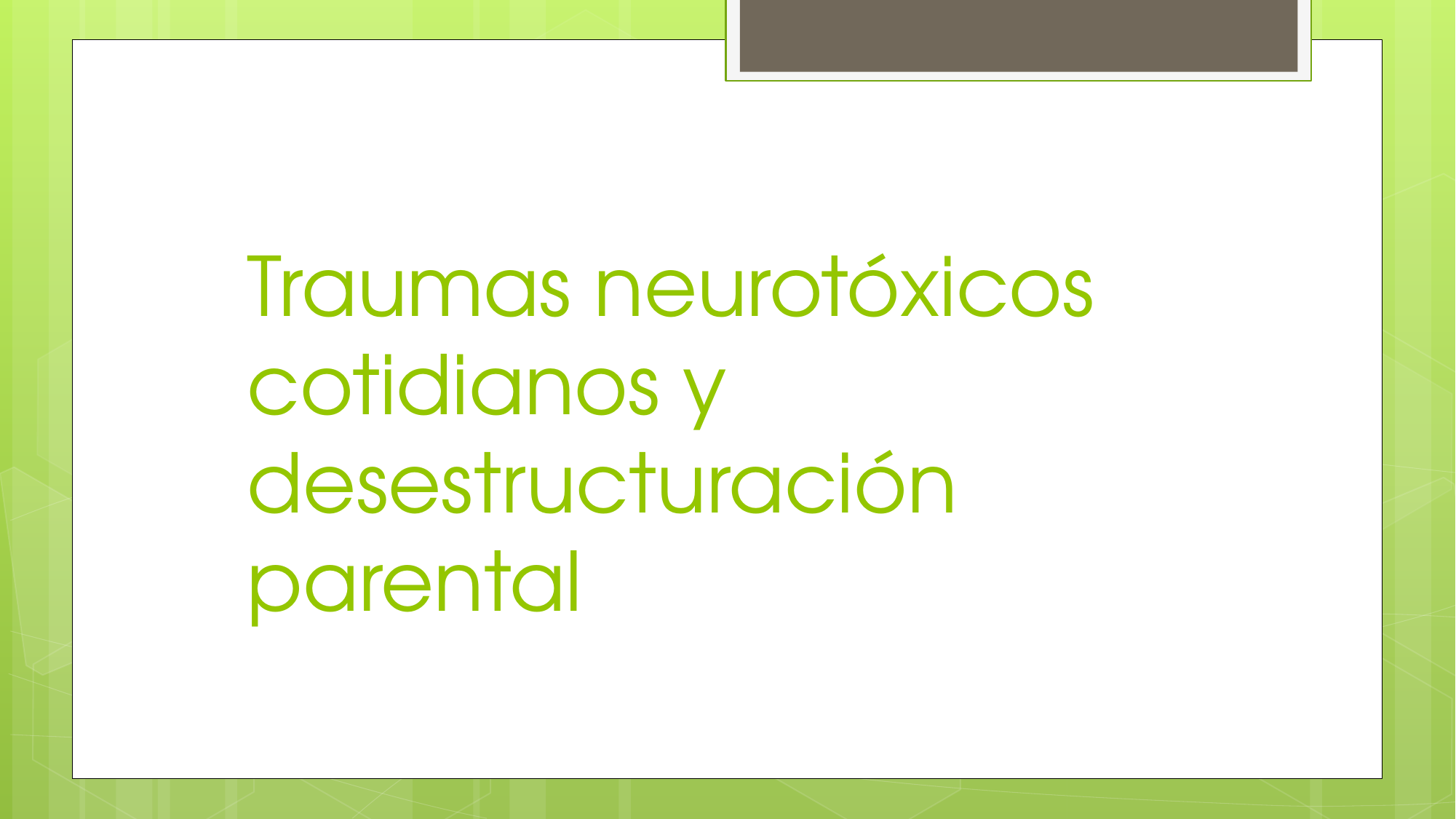

# Traumas neurotóxicos cotidianos y desestructuración parental